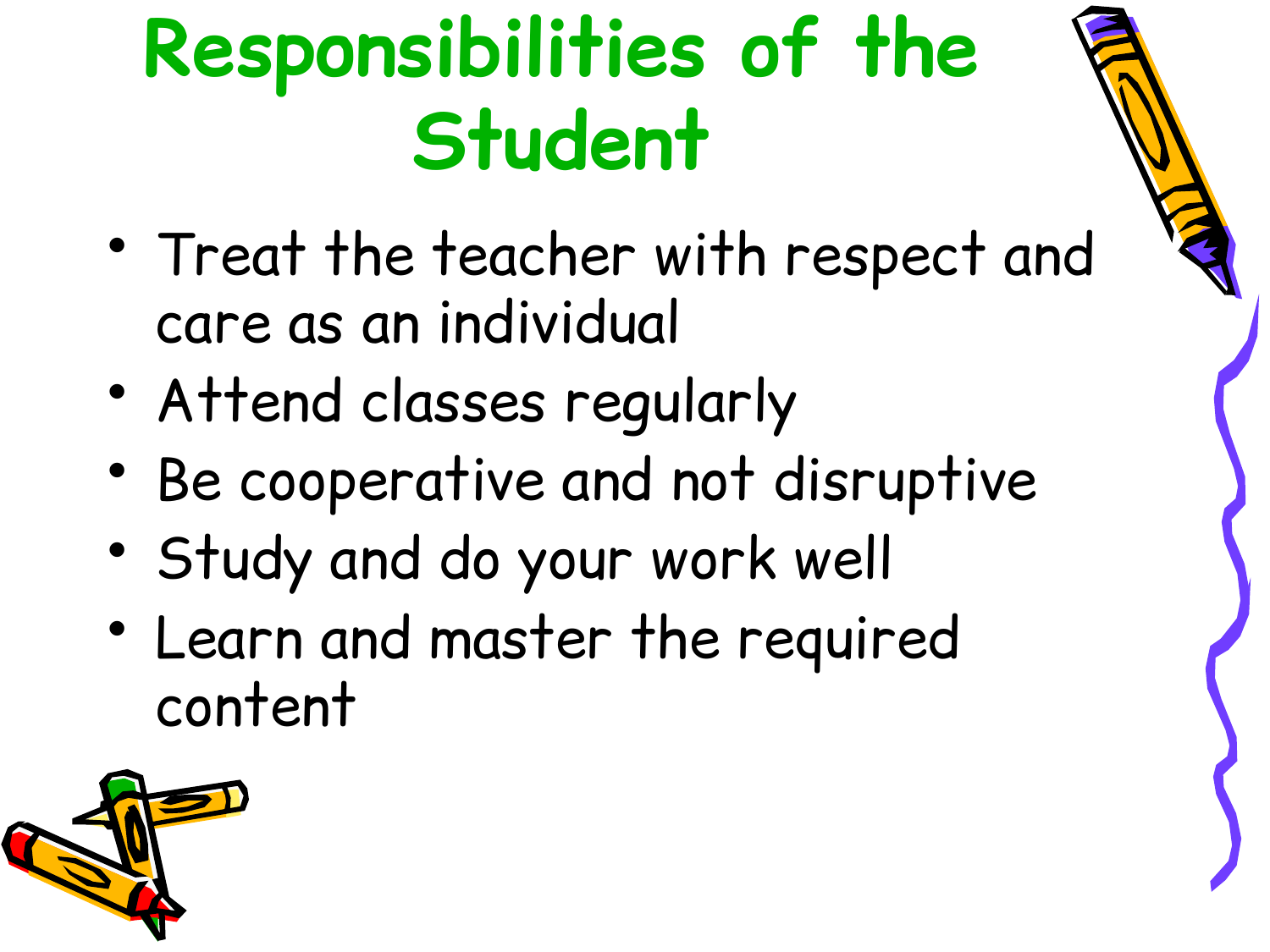

# Responsibilities of the Student
Treat the teacher with respect and care as an individual
Attend classes regularly
Be cooperative and not disruptive
Study and do your work well
Learn and master the required content